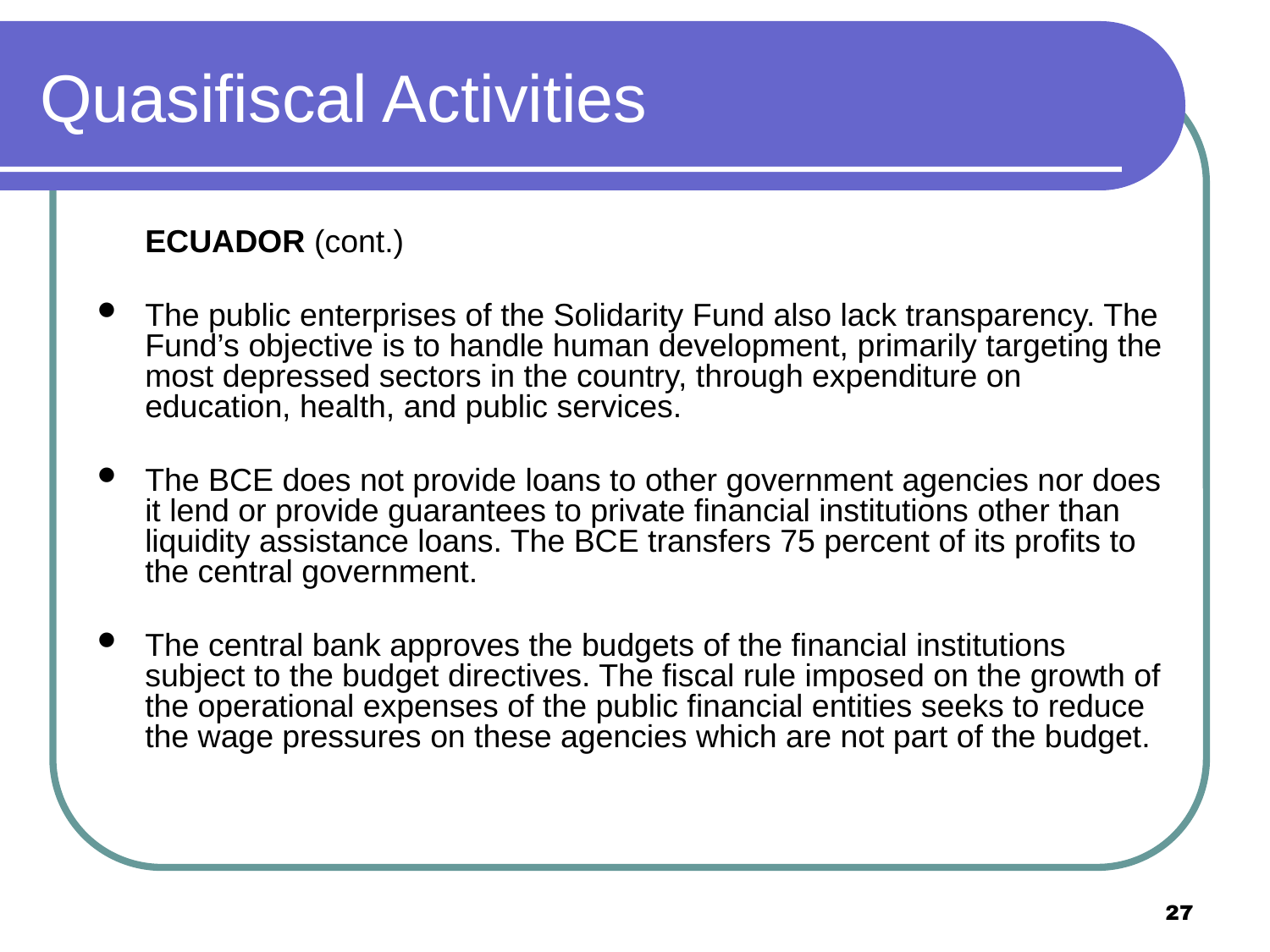

# Quasifiscal Activities
	ECUADOR (cont.)

The public enterprises of the Solidarity Fund also lack transparency. The Fund’s objective is to handle human development, primarily targeting the most depressed sectors in the country, through expenditure on education, health, and public services.

The BCE does not provide loans to other government agencies nor does it lend or provide guarantees to private financial institutions other than liquidity assistance loans. The BCE transfers 75 percent of its profits to the central government.

The central bank approves the budgets of the financial institutions subject to the budget directives. The fiscal rule imposed on the growth of the operational expenses of the public financial entities seeks to reduce the wage pressures on these agencies which are not part of the budget.
27